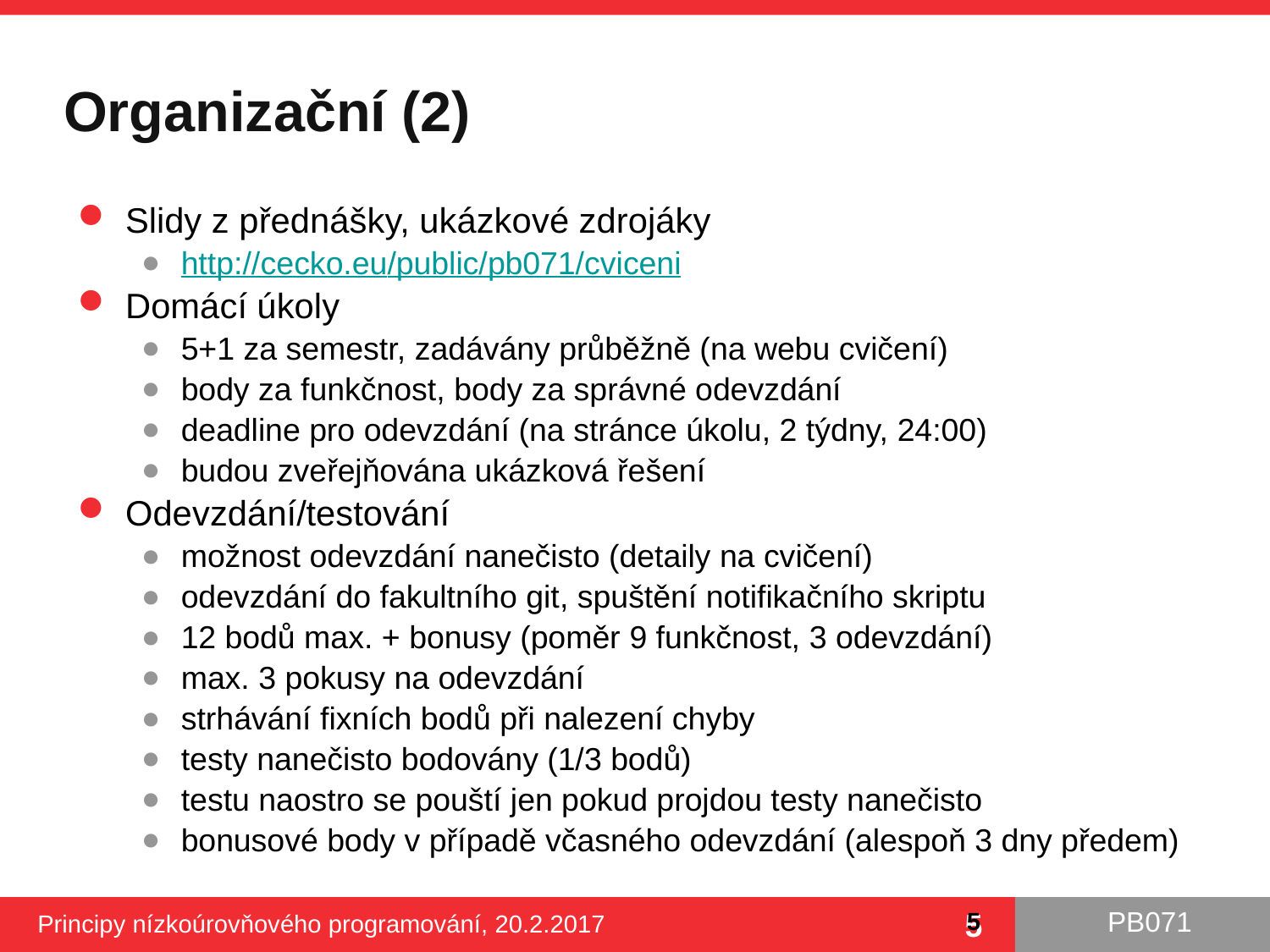

# Organizační (2)
Slidy z přednášky, ukázkové zdrojáky
http://cecko.eu/public/pb071/cviceni
Domácí úkoly
5+1 za semestr, zadávány průběžně (na webu cvičení)
body za funkčnost, body za správné odevzdání
deadline pro odevzdání (na stránce úkolu, 2 týdny, 24:00)
budou zveřejňována ukázková řešení
Odevzdání/testování
možnost odevzdání nanečisto (detaily na cvičení)
odevzdání do fakultního git, spuštění notifikačního skriptu
12 bodů max. + bonusy (poměr 9 funkčnost, 3 odevzdání)
max. 3 pokusy na odevzdání
strhávání fixních bodů při nalezení chyby
testy nanečisto bodovány (1/3 bodů)
testu naostro se pouští jen pokud projdou testy nanečisto
bonusové body v případě včasného odevzdání (alespoň 3 dny předem)
5
Principy nízkoúrovňového programování, 20.2.2017